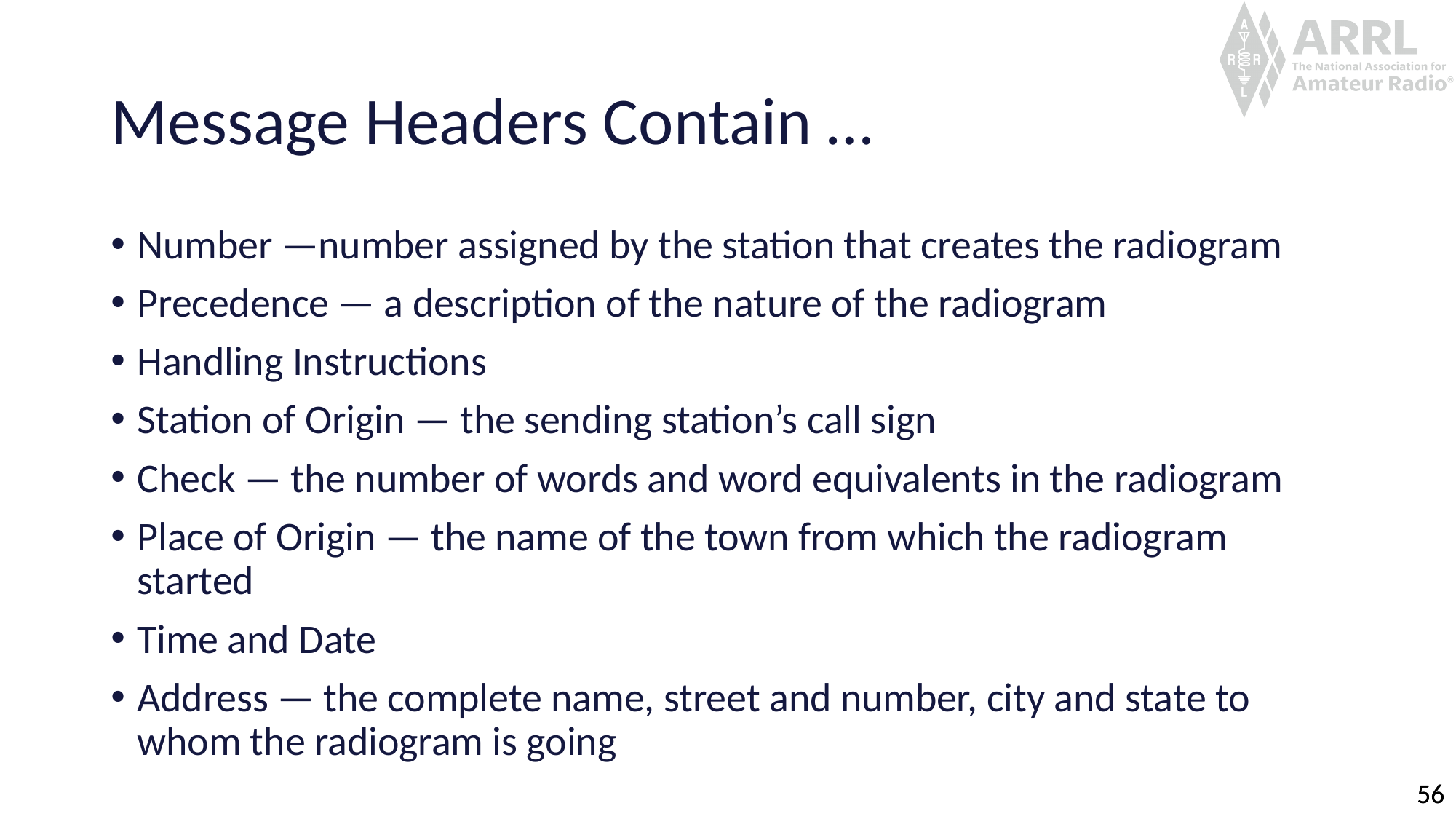

# Message Headers Contain …
Number —number assigned by the station that creates the radiogram
Precedence — a description of the nature of the radiogram
Handling Instructions
Station of Origin — the sending station’s call sign
Check — the number of words and word equivalents in the radiogram
Place of Origin — the name of the town from which the radiogram started
Time and Date
Address — the complete name, street and number, city and state to whom the radiogram is going